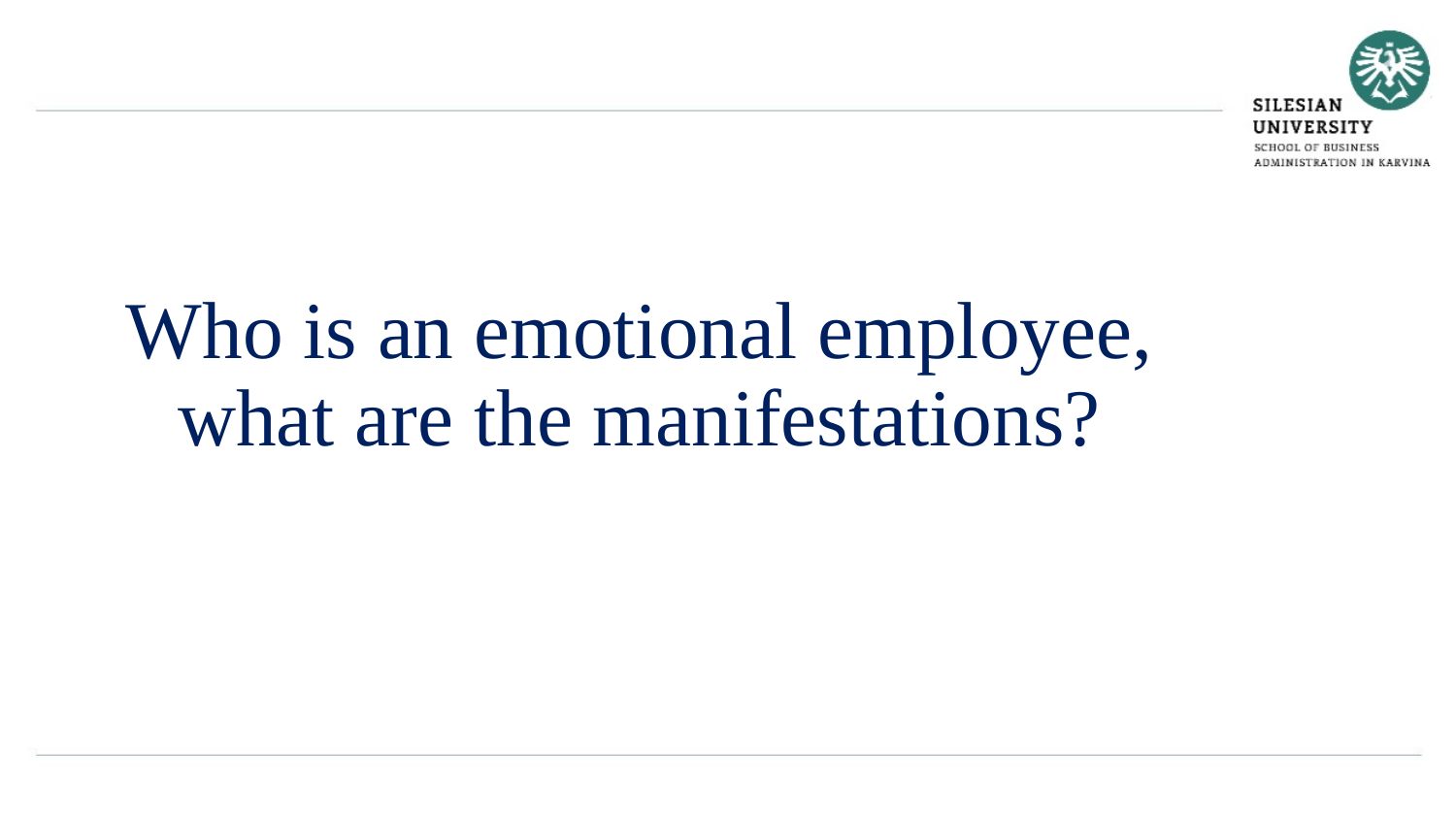

Who is an emotional employee, what are the manifestations?